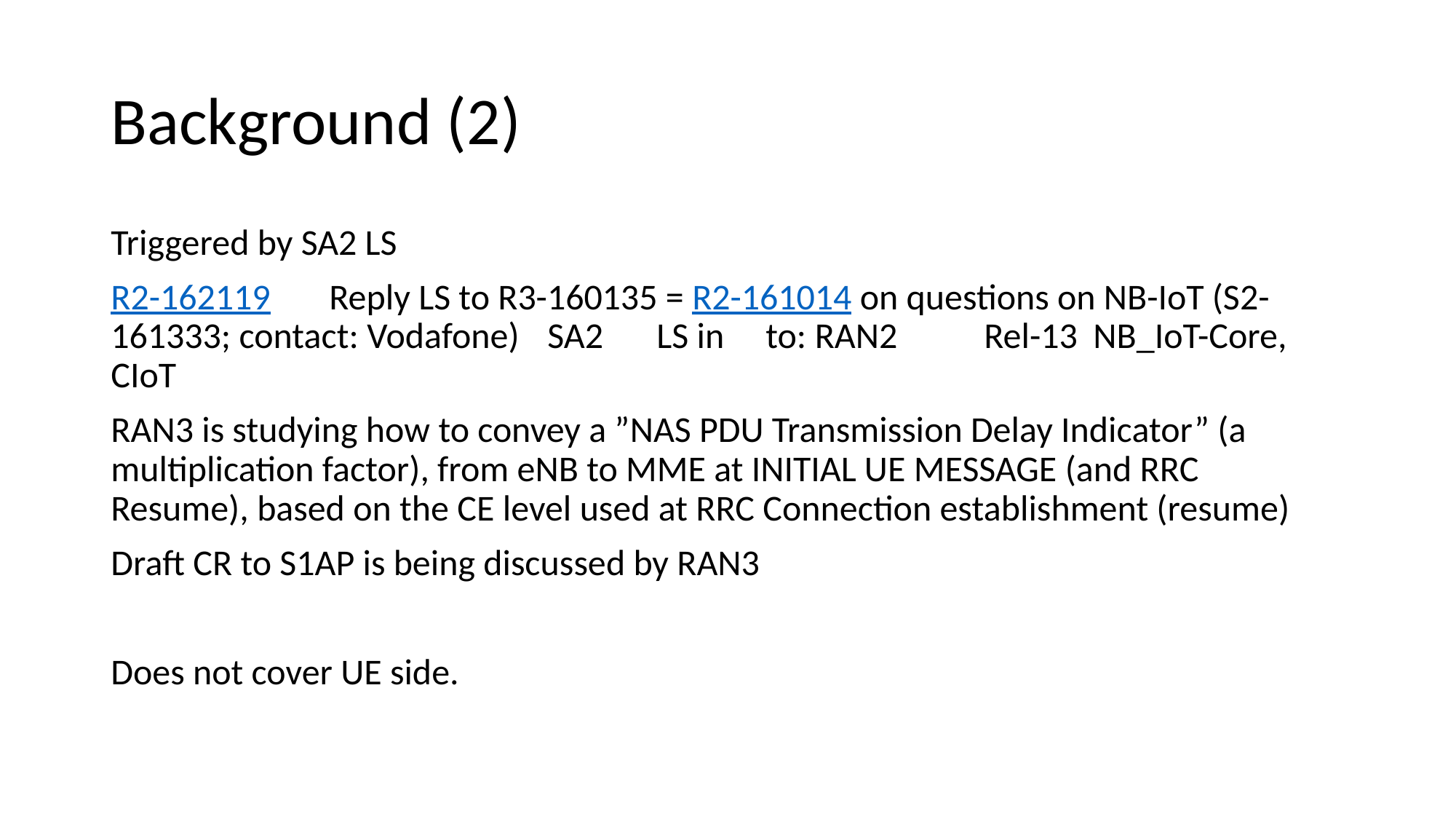

# Background (2)
Triggered by SA2 LS
R2-162119	Reply LS to R3-160135 = R2-161014 on questions on NB-IoT (S2-161333; contact: Vodafone)	SA2	LS in	to: RAN2	Rel-13	NB_IoT-Core, CIoT
RAN3 is studying how to convey a ”NAS PDU Transmission Delay Indicator” (a multiplication factor), from eNB to MME at INITIAL UE MESSAGE (and RRC Resume), based on the CE level used at RRC Connection establishment (resume)
Draft CR to S1AP is being discussed by RAN3

Does not cover UE side.